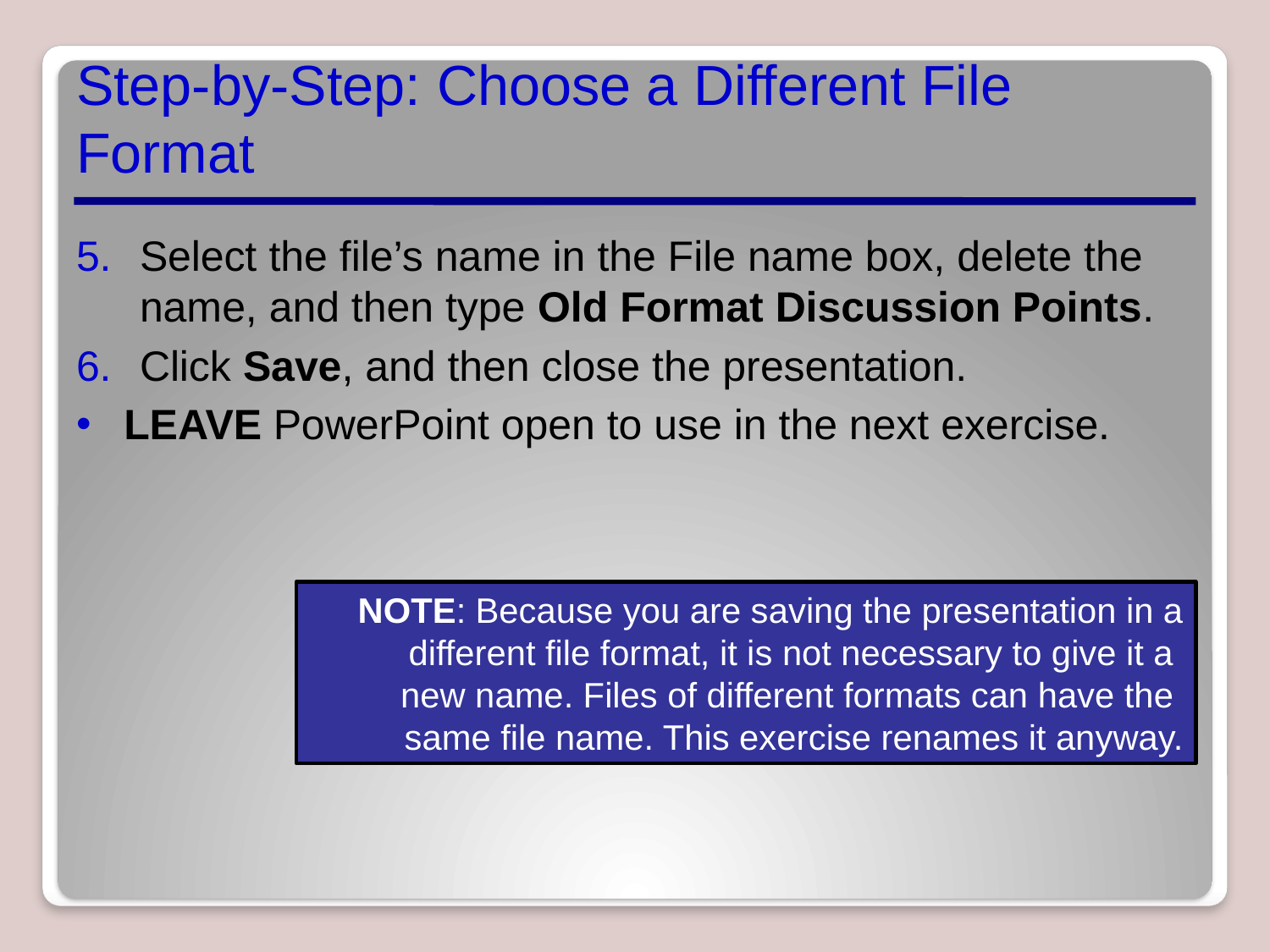

# Step-by-Step: Choose a Different File Format
Select the file’s name in the File name box, delete the name, and then type Old Format Discussion Points.
Click Save, and then close the presentation.
LEAVE PowerPoint open to use in the next exercise.
NOTE: Because you are saving the presentation in a different file format, it is not necessary to give it a
new name. Files of different formats can have the
same file name. This exercise renames it anyway.